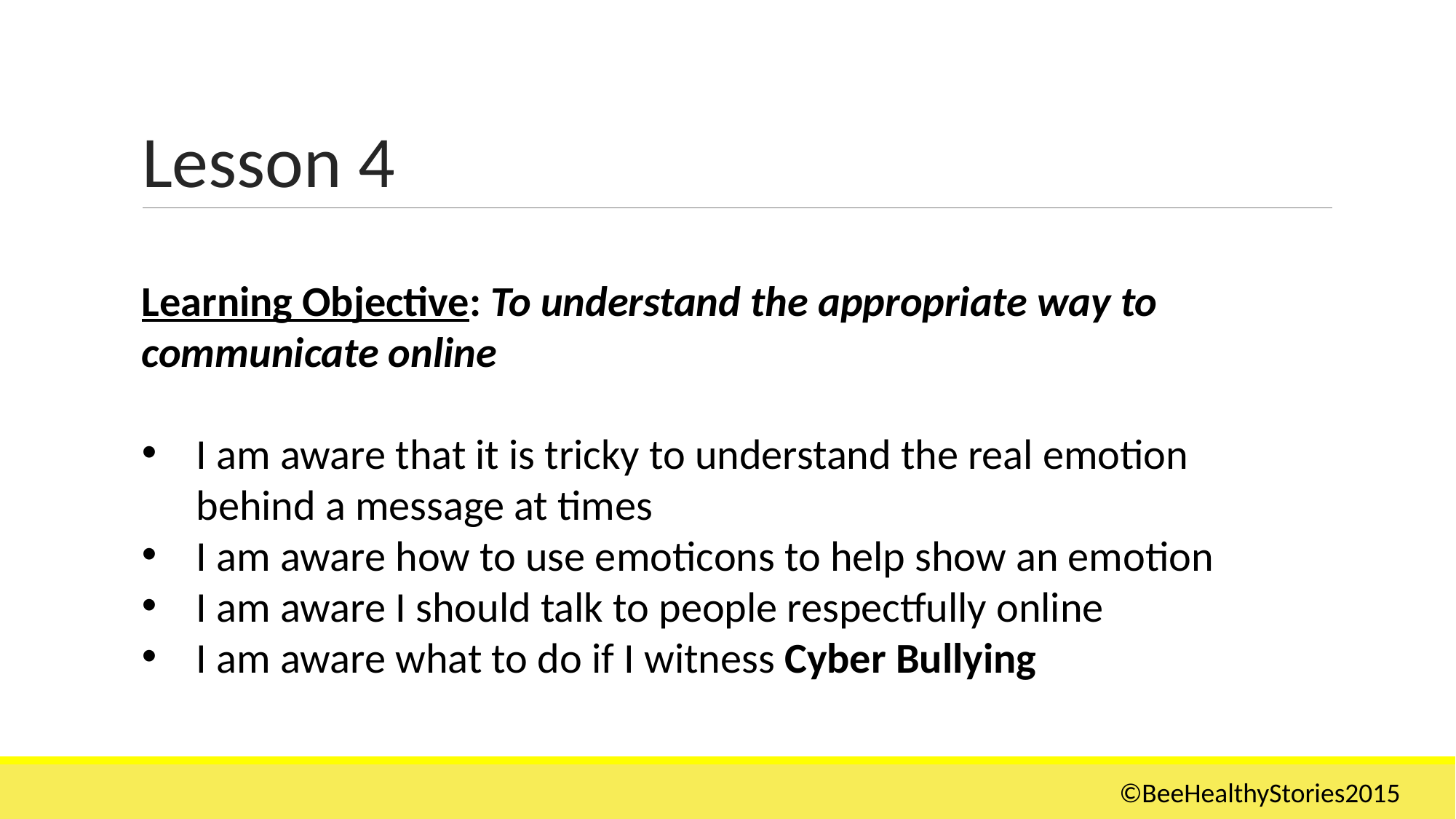

# Lesson 4
Learning Objective: To understand the appropriate way to communicate online

I am aware that it is tricky to understand the real emotion behind a message at times
I am aware how to use emoticons to help show an emotion
I am aware I should talk to people respectfully online
I am aware what to do if I witness Cyber Bullying